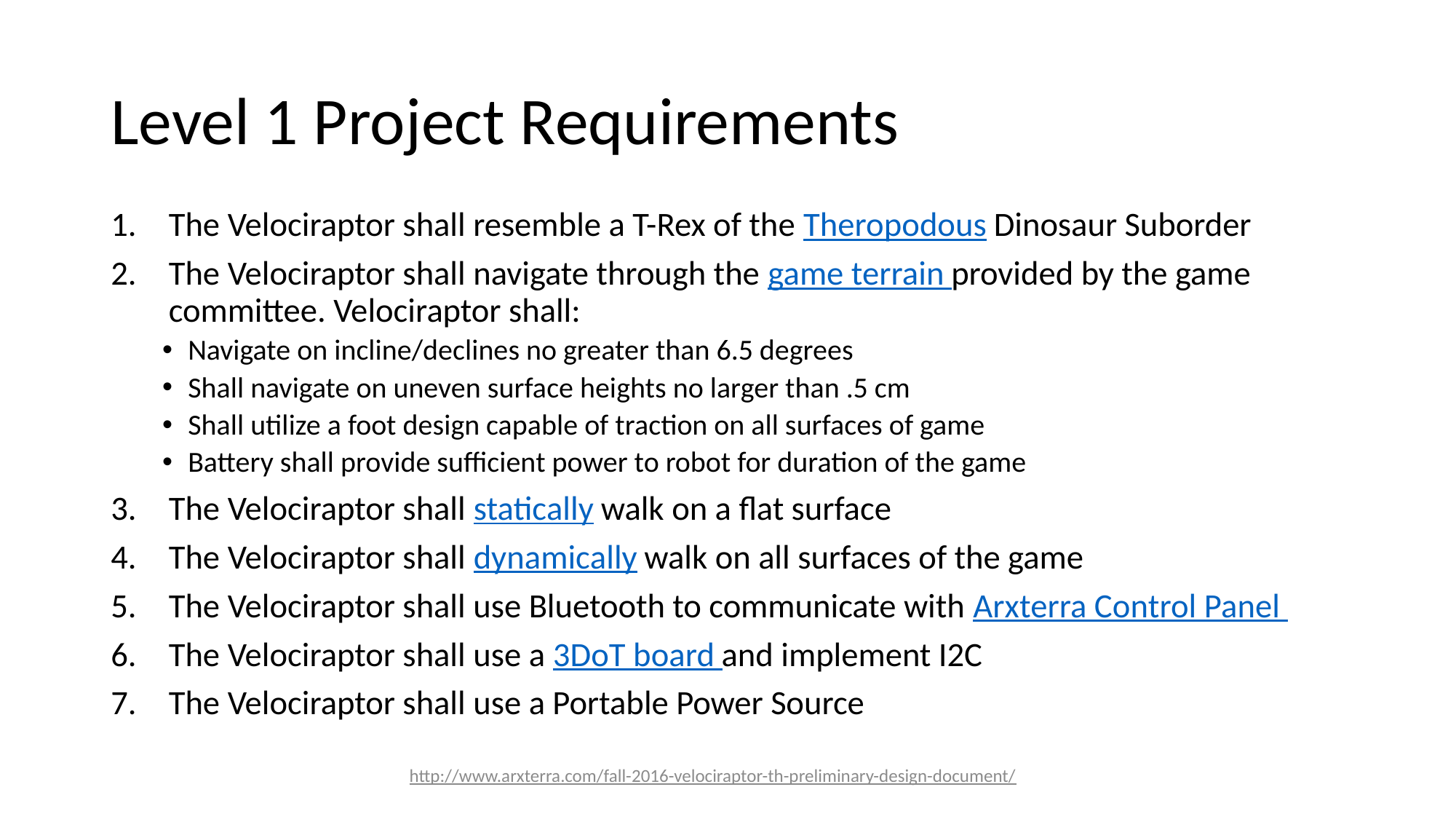

# Level 1 Project Requirements
The Velociraptor shall resemble a T-Rex of the Theropodous Dinosaur Suborder
The Velociraptor shall navigate through the game terrain provided by the game committee. Velociraptor shall:
Navigate on incline/declines no greater than 6.5 degrees
Shall navigate on uneven surface heights no larger than .5 cm
Shall utilize a foot design capable of traction on all surfaces of game
Battery shall provide sufficient power to robot for duration of the game
The Velociraptor shall statically walk on a flat surface
The Velociraptor shall dynamically walk on all surfaces of the game
The Velociraptor shall use Bluetooth to communicate with Arxterra Control Panel
The Velociraptor shall use a 3DoT board and implement I2C
The Velociraptor shall use a Portable Power Source

http://www.arxterra.com/fall-2016-velociraptor-th-preliminary-design-document/